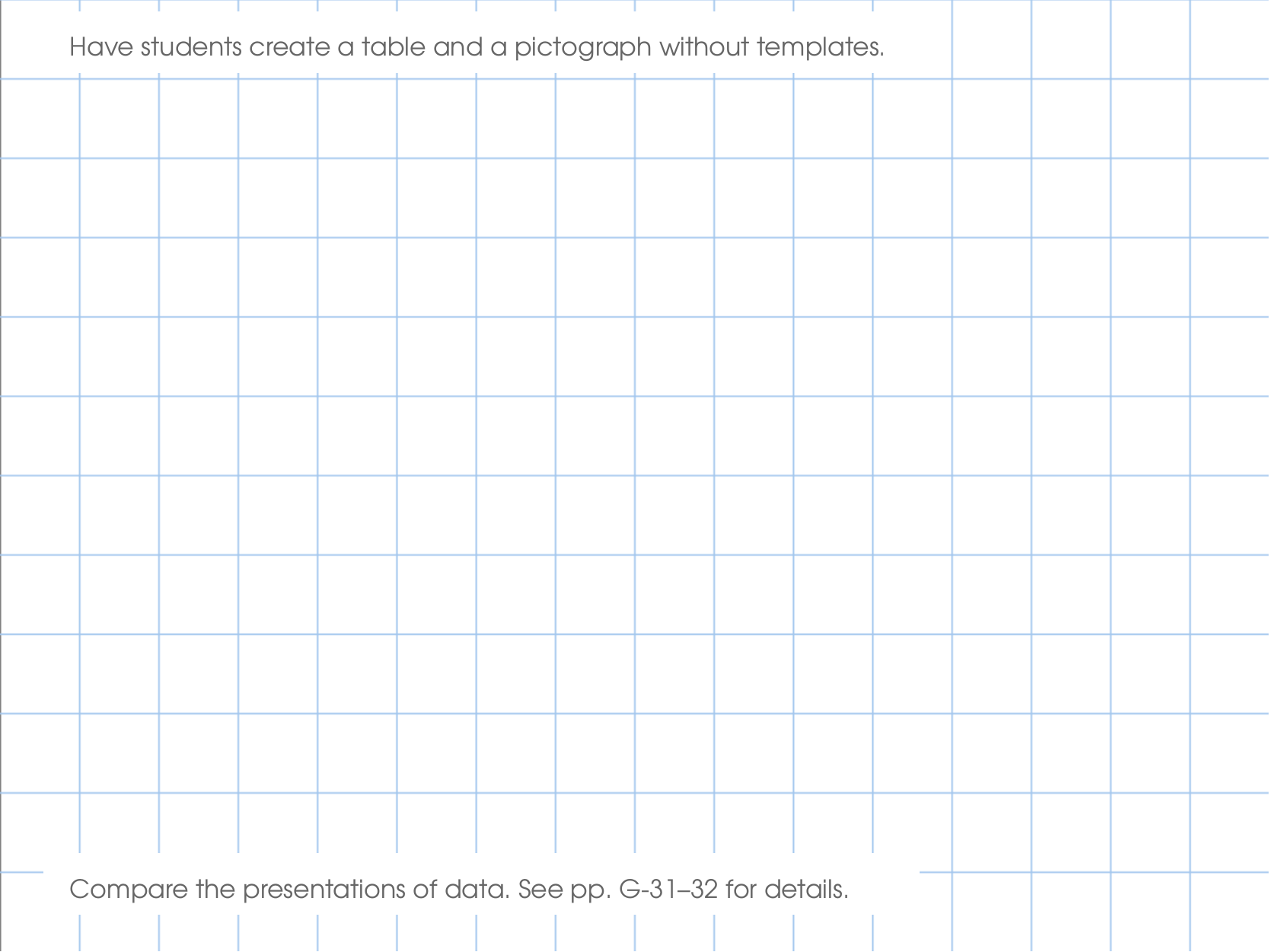

Have students create a table and a pictograph without templates.

Compare the presentations of data. See pp. G-31–32 for details.